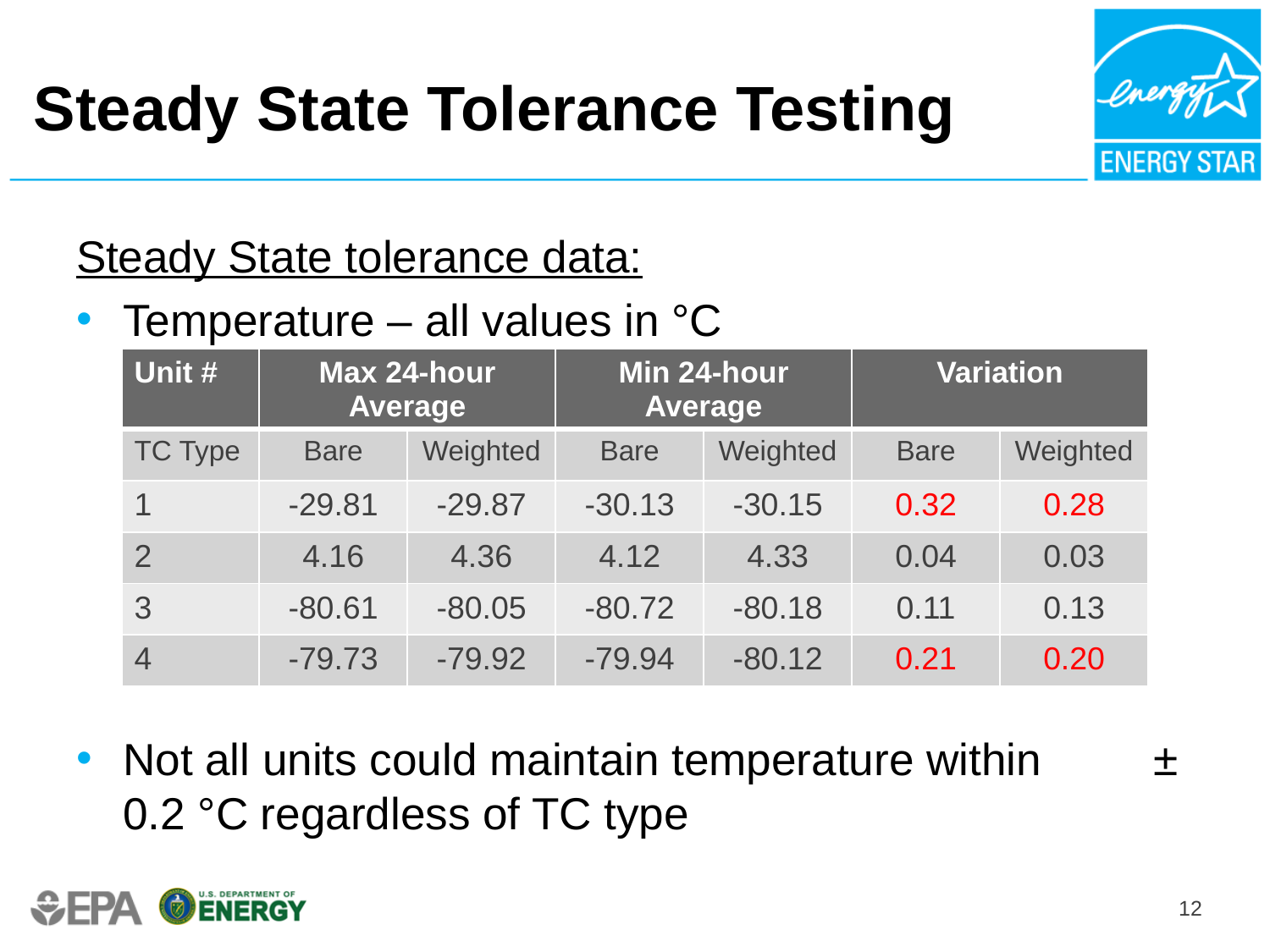

# Steady State Tolerance Testing
Steady State tolerance data:
Temperature – all values in °C

Not all units could maintain temperature within         ± 0.2 °C regardless of TC type
| Unit # | Max 24-hour Average |  | Min 24-hour Average |  | Variation |  |
| --- | --- | --- | --- | --- | --- | --- |
| TC Type | Bare | Weighted | Bare | Weighted | Bare | Weighted |
| 1 | -29.81 | -29.87 | -30.13 | -30.15 | 0.32 | 0.28 |
| 2 | 4.16 | 4.36 | 4.12 | 4.33 | 0.04 | 0.03 |
| 3 | -80.61 | -80.05 | -80.72 | -80.18 | 0.11 | 0.13 |
| 4 | -79.73 | -79.92 | -79.94 | -80.12 | 0.21 | 0.20 |